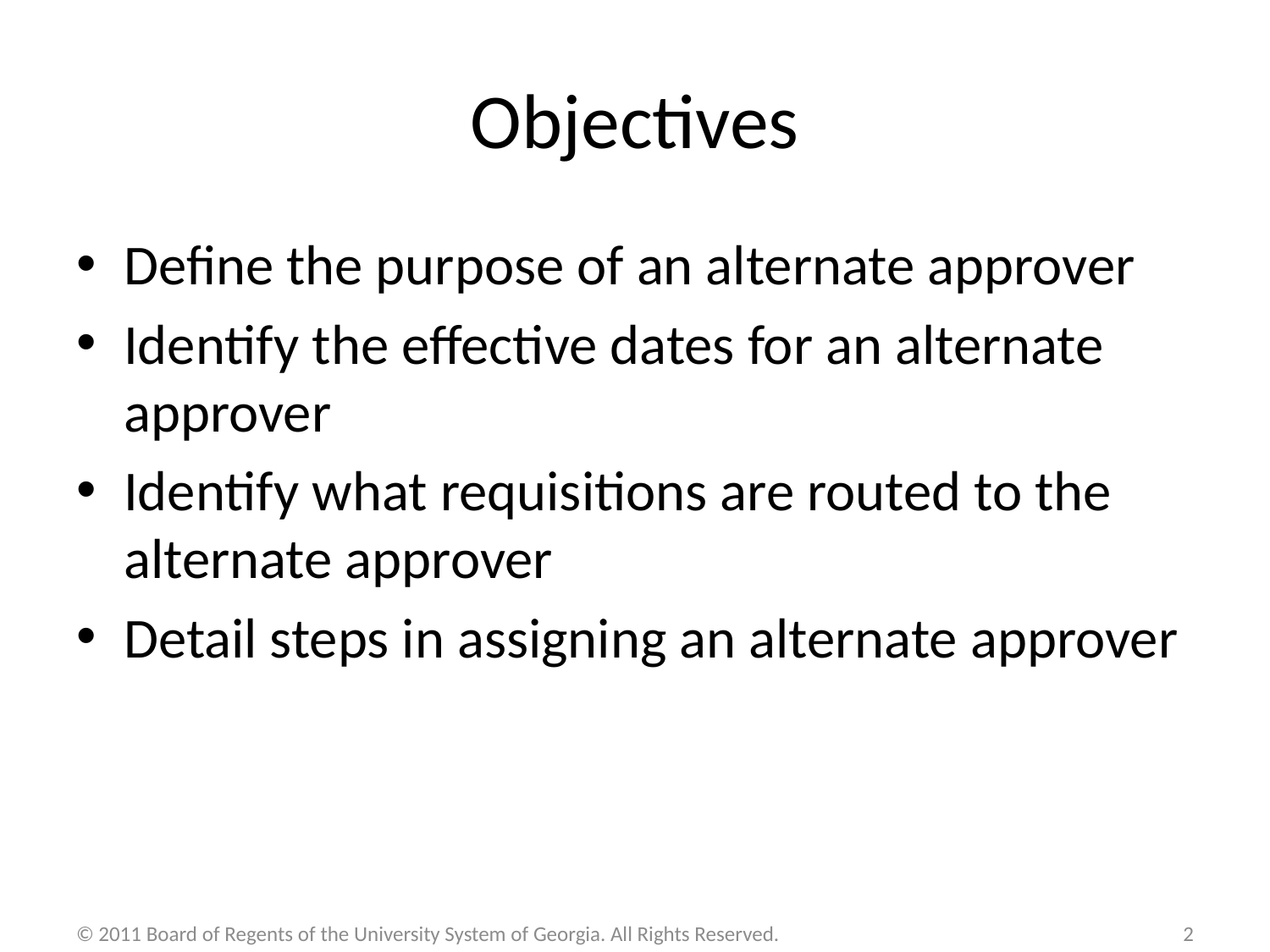

# Objectives
Define the purpose of an alternate approver
Identify the effective dates for an alternate approver
Identify what requisitions are routed to the alternate approver
Detail steps in assigning an alternate approver
© 2011 Board of Regents of the University System of Georgia. All Rights Reserved.
2